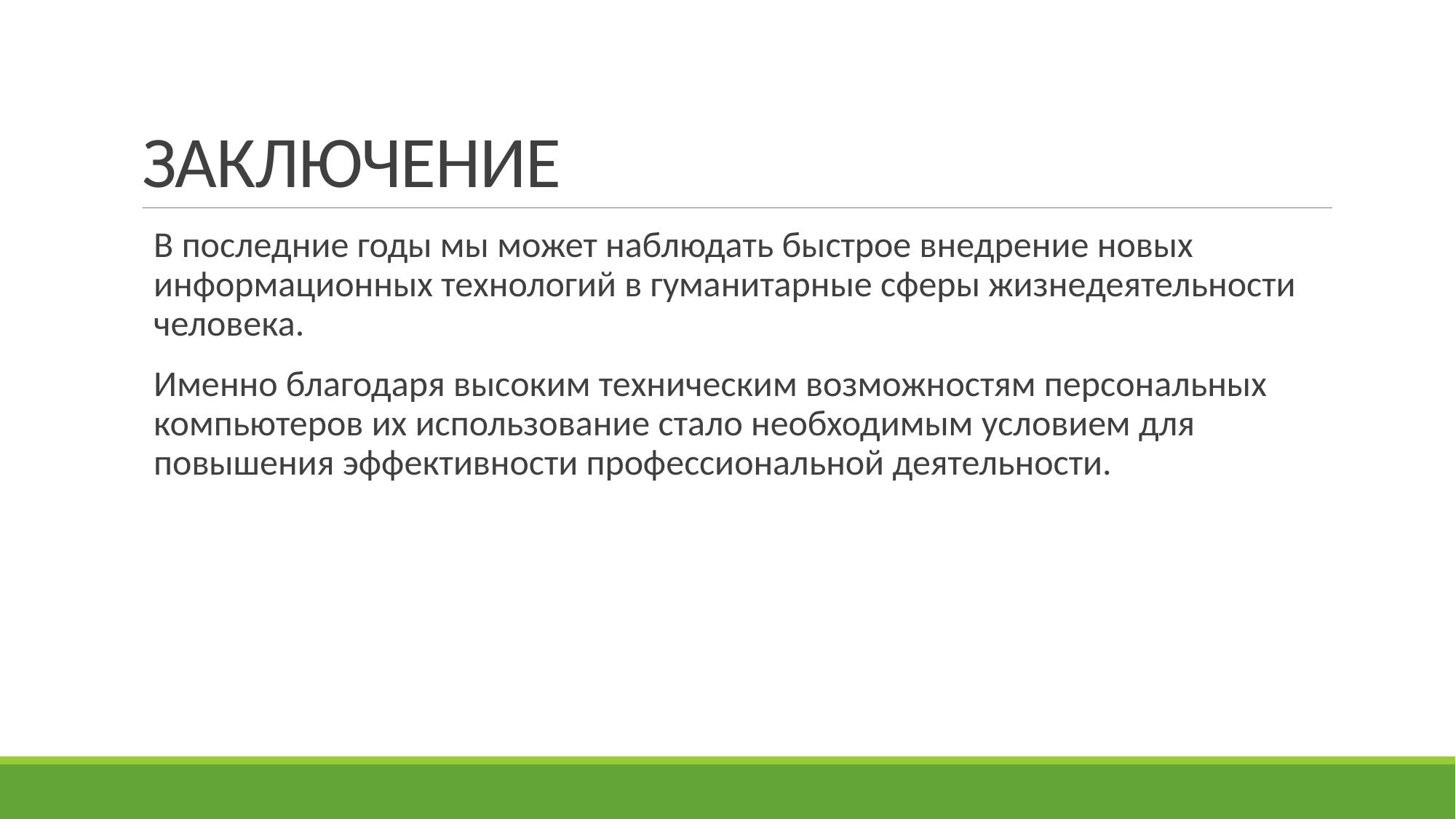

# ЗАКЛЮЧЕНИЕ
В последние годы мы может наблюдать быстрое внедрение новых информационных технологий в гуманитарные сферы жизнедеятельности человека.
Именно благодаря высоким техническим возможностям персональных компьютеров их использование стало необходимым условием для повышения эффективности профессиональной деятельности.